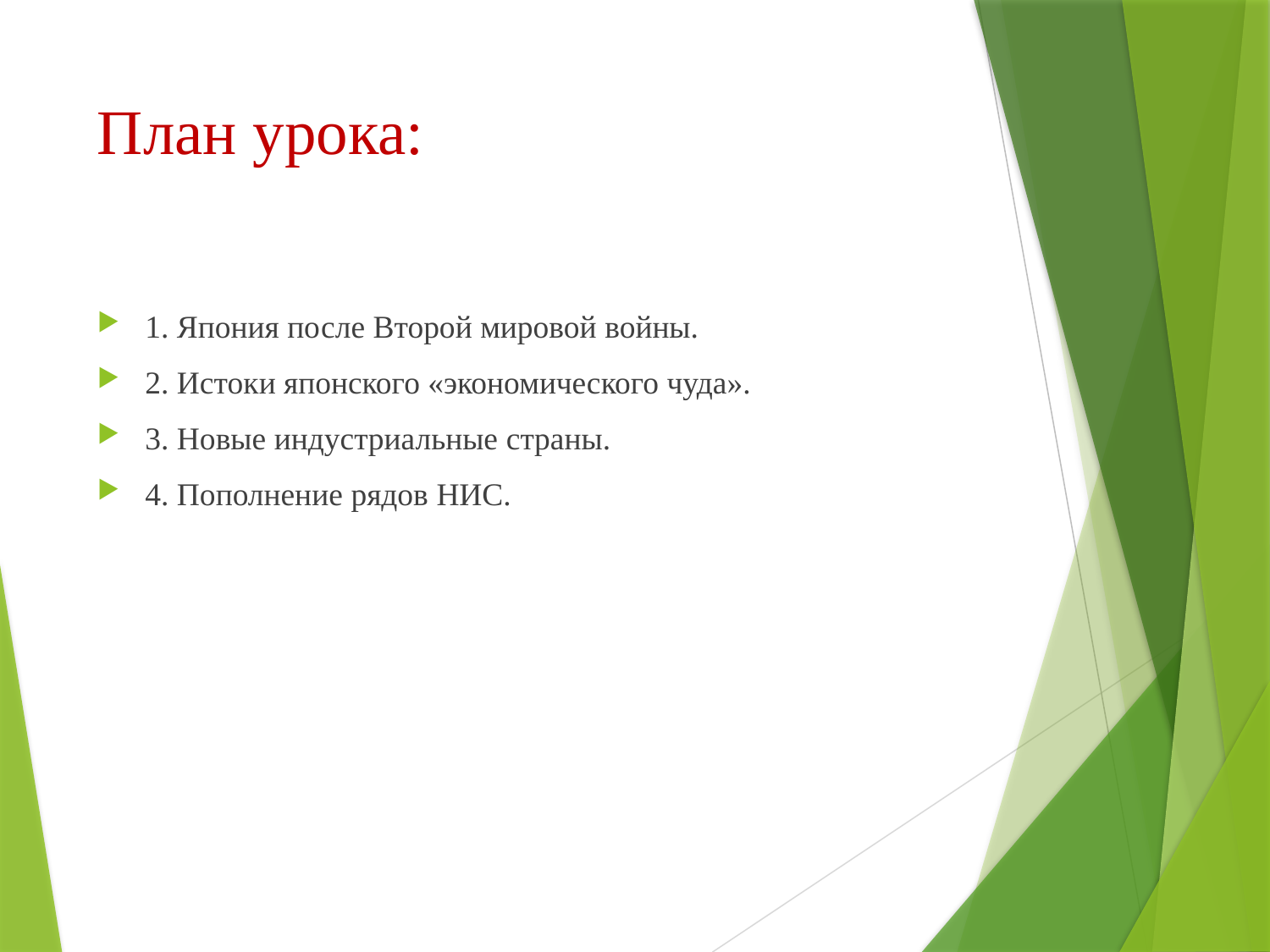

# План урока:
1. Япония после Второй мировой войны.
2. Истоки японского «экономического чуда».
3. Новые индустриальные страны.
4. Пополнение рядов НИС.